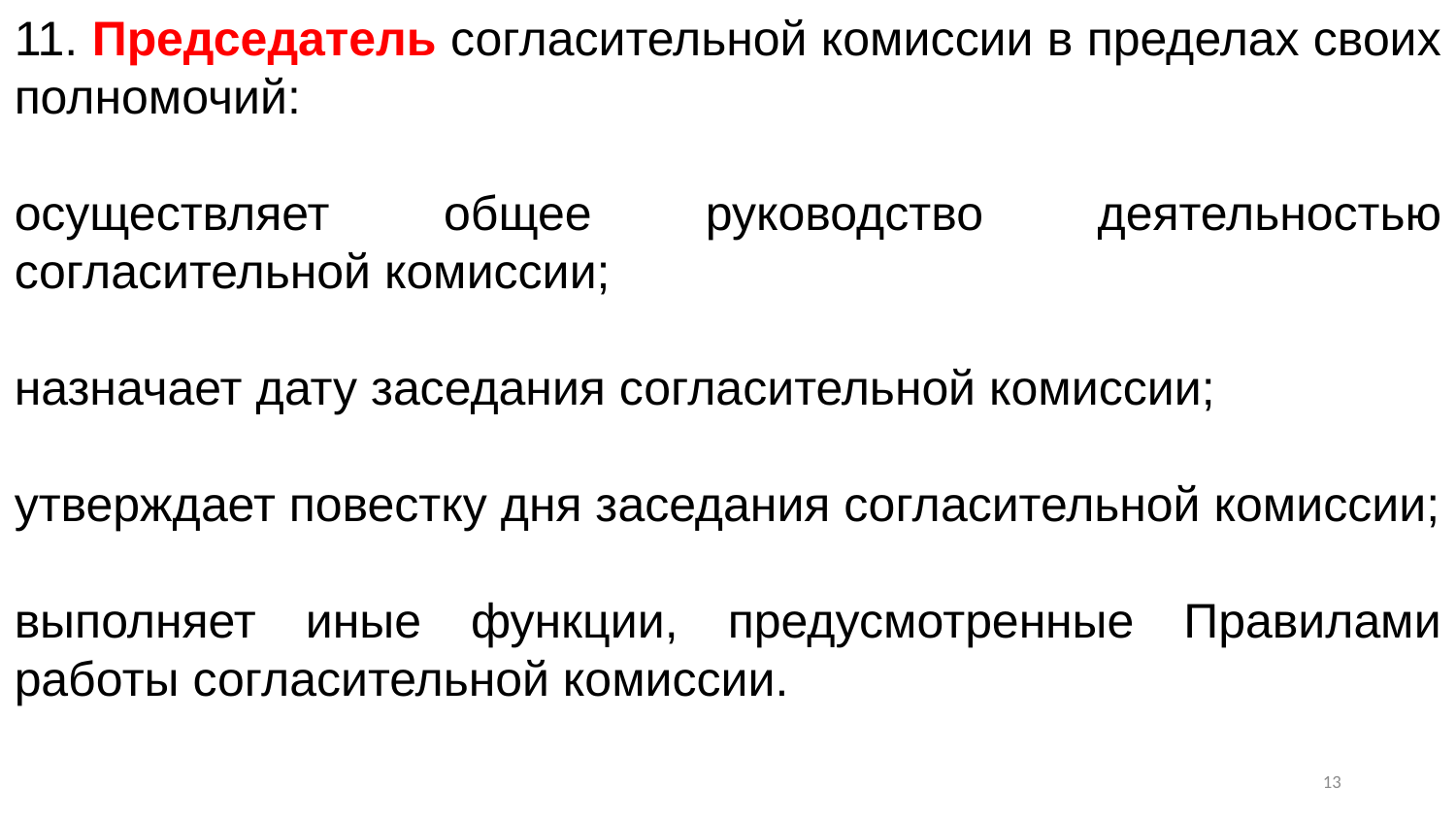

11. Председатель согласительной комиссии в пределах своих полномочий:

осуществляет общее руководство деятельностью согласительной комиссии;

назначает дату заседания согласительной комиссии;

утверждает повестку дня заседания согласительной комиссии;

выполняет иные функции, предусмотренные Правилами работы согласительной комиссии.
13